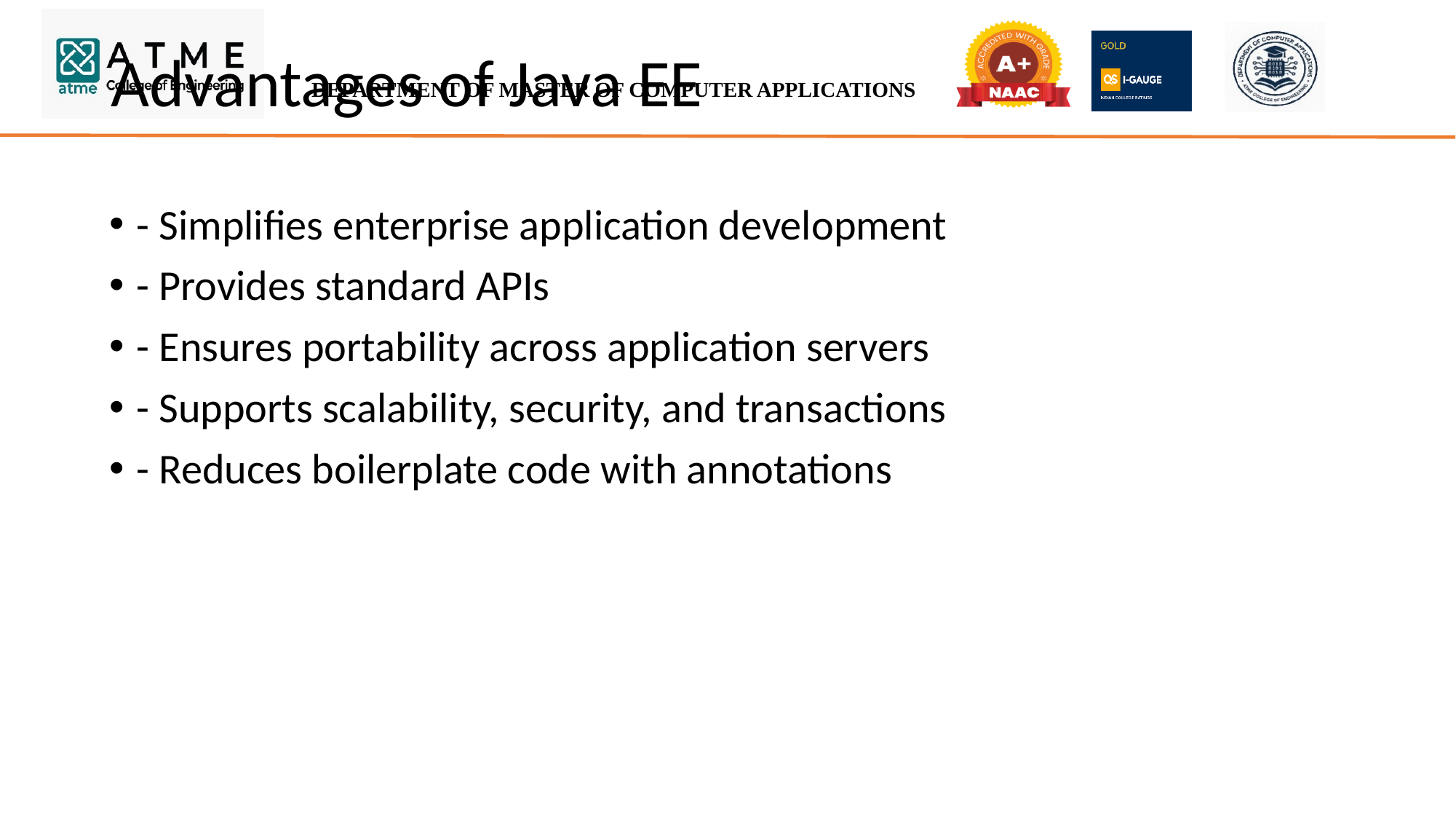

# Advantages of Java EE
- Simplifies enterprise application development
- Provides standard APIs
- Ensures portability across application servers
- Supports scalability, security, and transactions
- Reduces boilerplate code with annotations